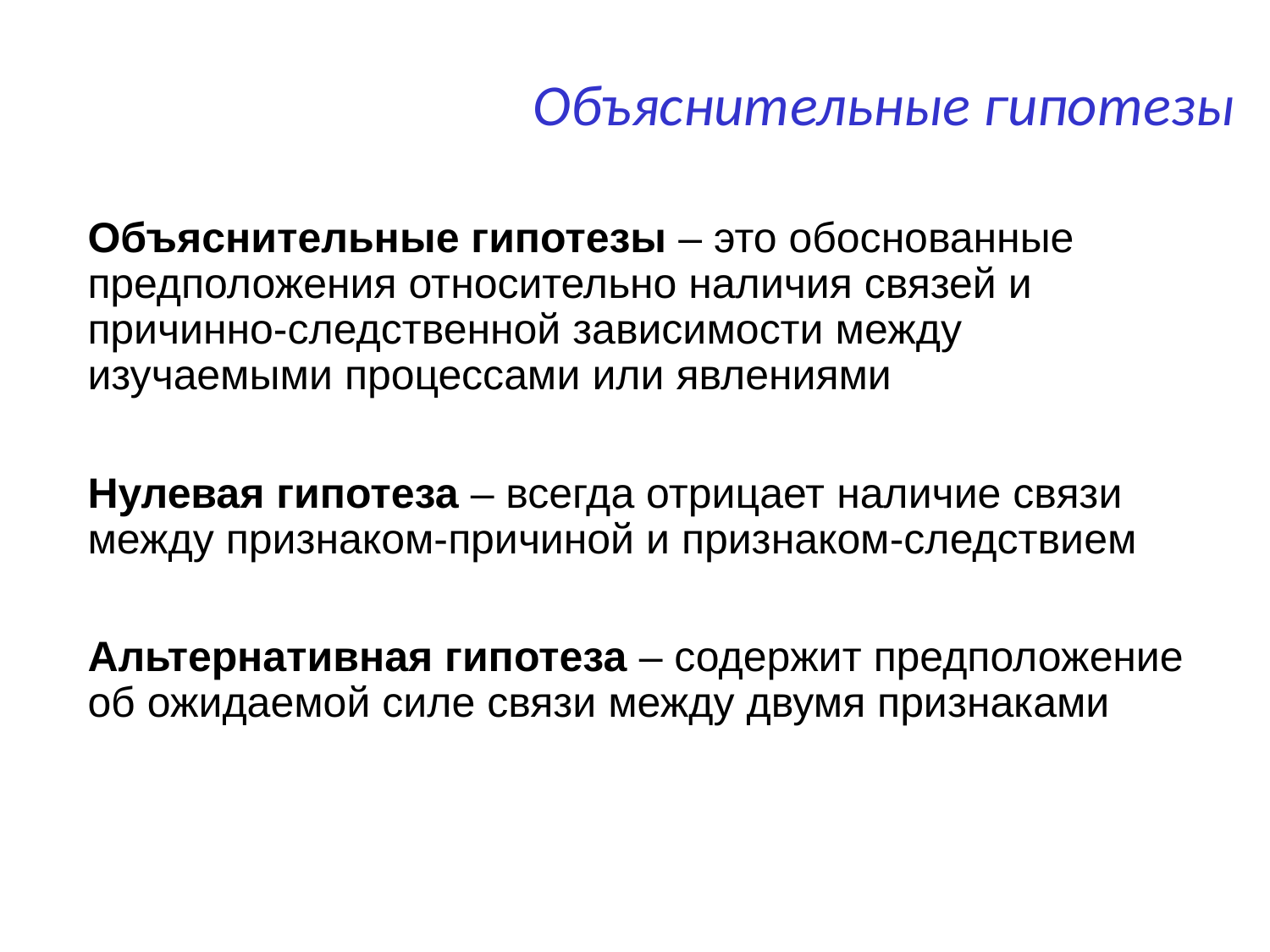

# Объяснительные гипотезы

Объяснительные гипотезы – это обоснованные предположения относительно наличия связей и причинно-следственной зависимости между изучаемыми процессами или явлениями

Нулевая гипотеза – всегда отрицает наличие связи между признаком-причиной и признаком-следствием

Альтернативная гипотеза – содержит предположение об ожидаемой силе связи между двумя признаками